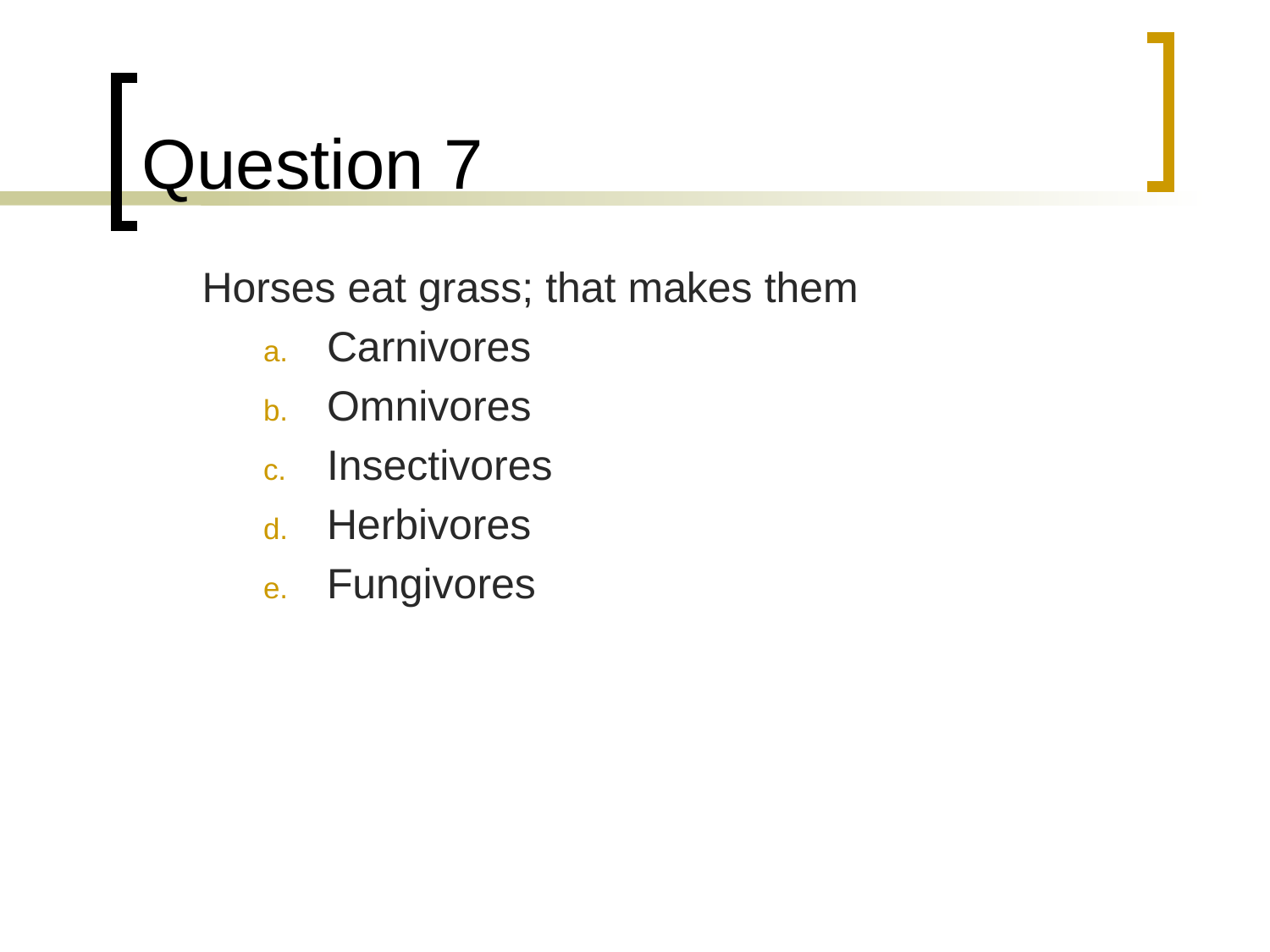

# Question 7
	Horses eat grass; that makes them
Carnivores
Omnivores
Insectivores
Herbivores
Fungivores